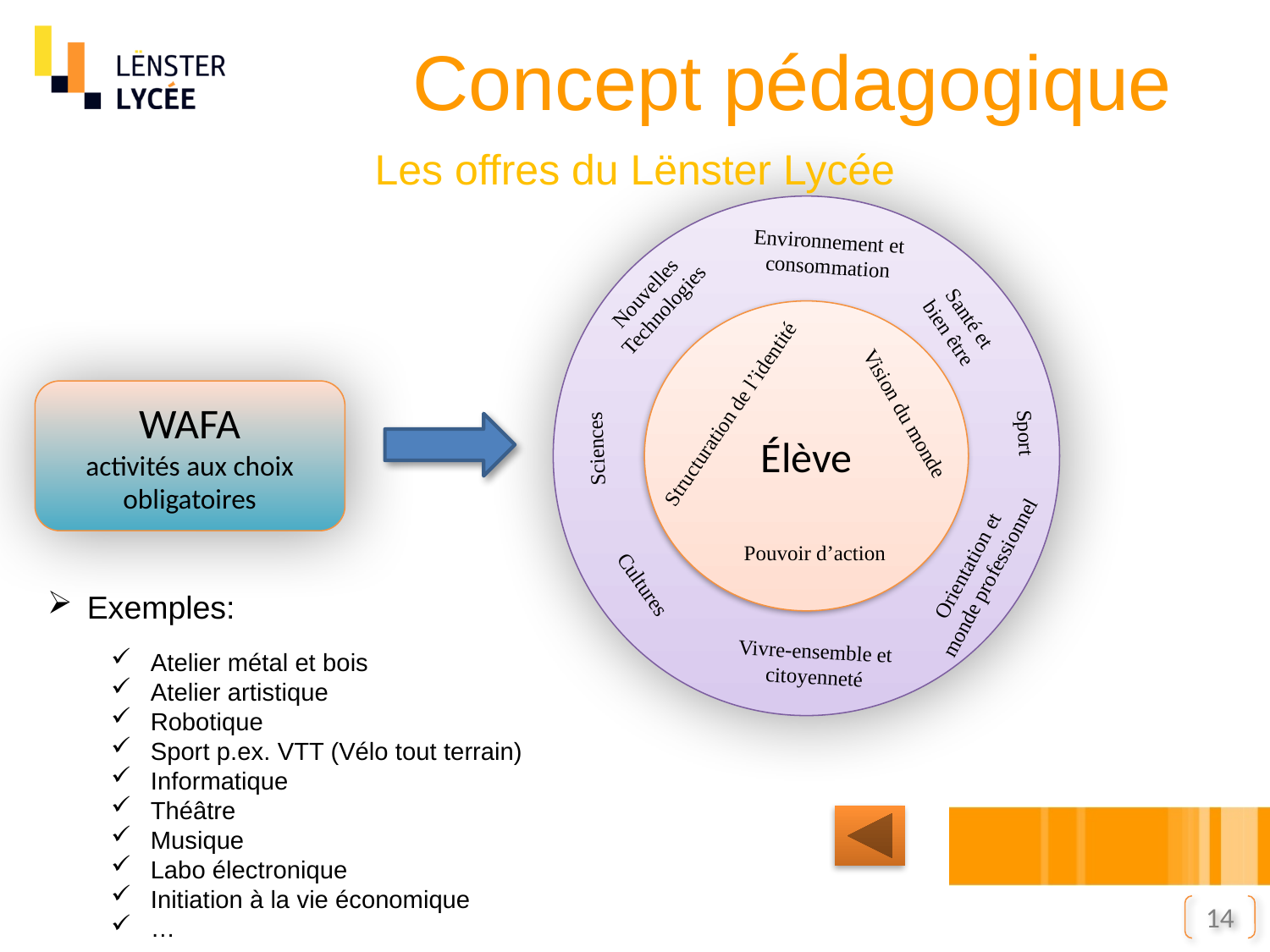

Concept pédagogique
Les offres du Lënster Lycée

Environnement et
consommation
Nouvelles
Technologies
Santé et
bien être
Élève
WAFA
activités aux choix obligatoires
Structuration de l’identité
Vision du monde

Sport
Sciences
Pouvoir d’action
Orientation et
monde professionnel
Cultures
Exemples:
Atelier métal et bois
Atelier artistique
Robotique
Sport p.ex. VTT (Vélo tout terrain)
Informatique
Théâtre
Musique
Labo électronique
Initiation à la vie économique
…
Vivre-ensemble et
citoyenneté

14